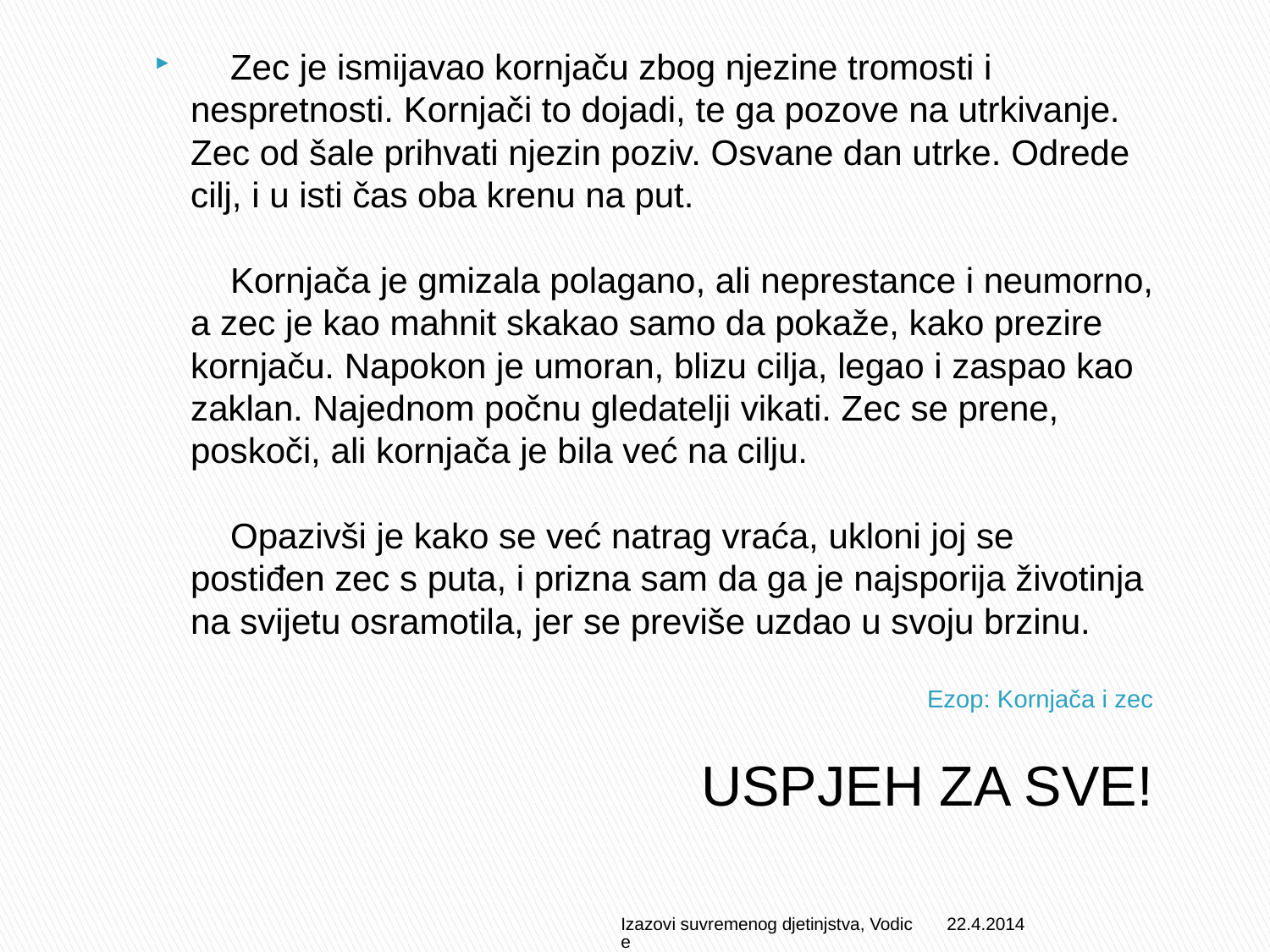

Zec je ismijavao kornjaču zbog njezine tromosti i nespretnosti. Kornjači to dojadi, te ga pozove na utrkivanje. Zec od šale prihvati njezin poziv. Osvane dan utrke. Odrede cilj, i u isti čas oba krenu na put.
    Kornjača je gmizala polagano, ali neprestance i neumorno, a zec je kao mahnit skakao samo da pokaže, kako prezire kornjaču. Napokon je umoran, blizu cilja, legao i zaspao kao zaklan. Najednom počnu gledatelji vikati. Zec se prene, poskoči, ali kornjača je bila već na cilju.
    Opazivši je kako se već natrag vraća, ukloni joj se postiđen zec s puta, i prizna sam da ga je najsporija životinja na svijetu osramotila, jer se previše uzdao u svoju brzinu.
# Ezop: Kornjača i zec
USPJEH ZA SVE!
Izazovi suvremenog djetinjstva, Vodice
22.4.2014